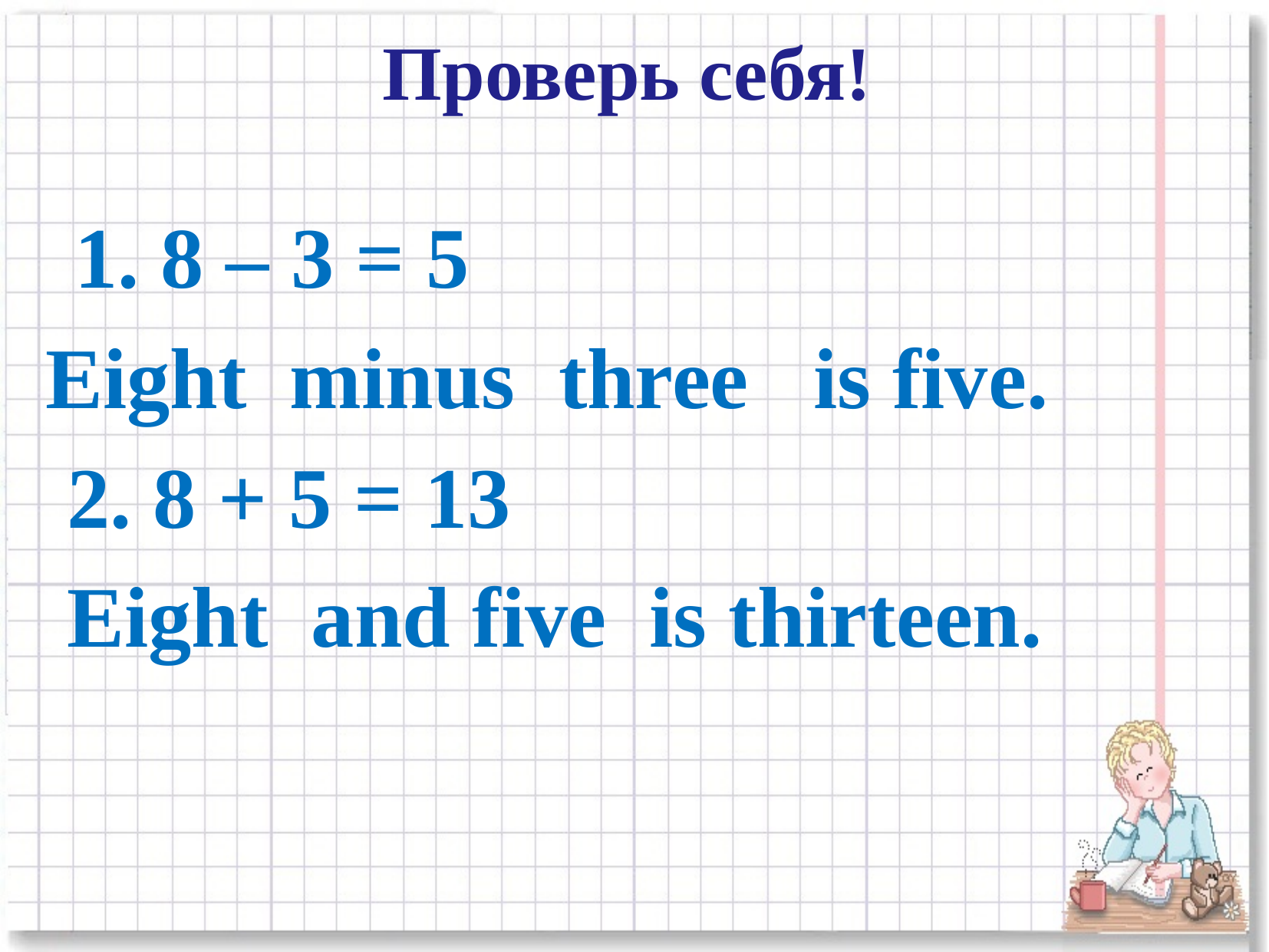

Проверь себя!
 1. 8 – 3 = 5
Eight  minus  three   is five.
 2. 8 + 5 = 13
 Eight  and five  is thirteen.